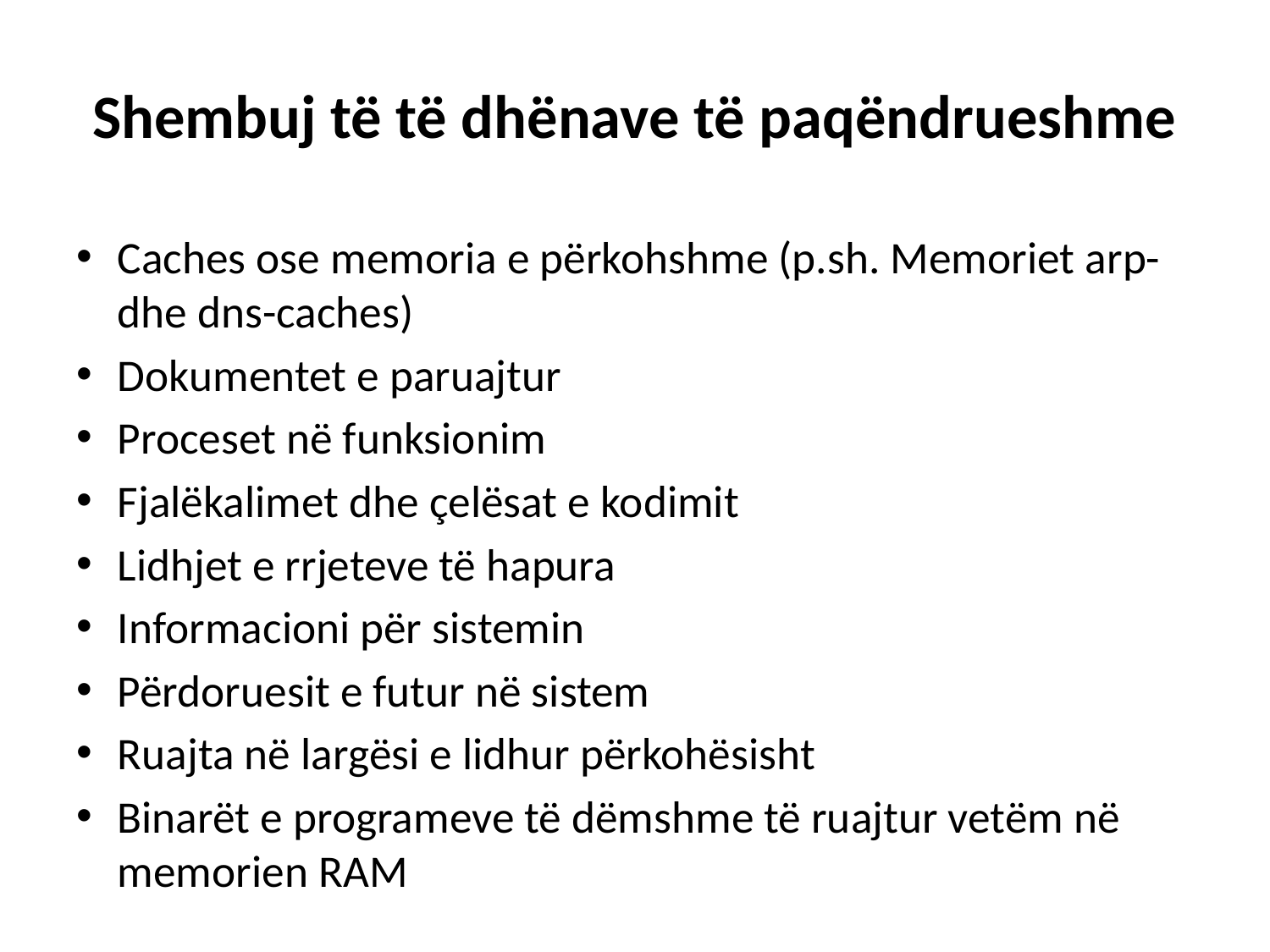

# Shembuj të të dhënave të paqëndrueshme
Caches ose memoria e përkohshme (p.sh. Memoriet arp- dhe dns-caches)
Dokumentet e paruajtur
Proceset në funksionim
Fjalëkalimet dhe çelësat e kodimit
Lidhjet e rrjeteve të hapura
Informacioni për sistemin
Përdoruesit e futur në sistem
Ruajta në largësi e lidhur përkohësisht
Binarët e programeve të dëmshme të ruajtur vetëm në memorien RAM